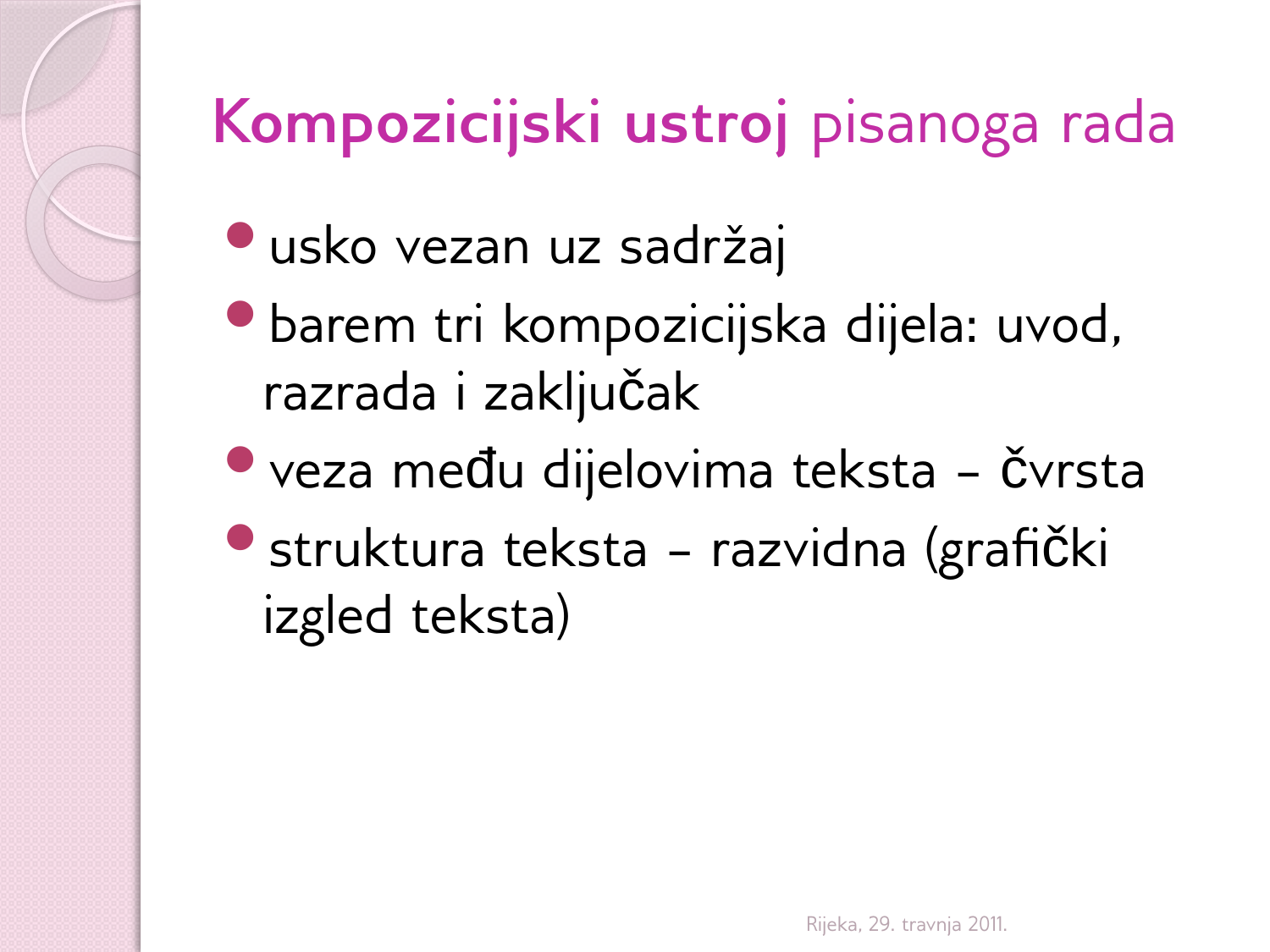

# Kompozicijski ustroj pisanoga rada
usko vezan uz sadržaj
barem tri kompozicijska dijela: uvod, razrada i zaključak
veza među dijelovima teksta – čvrsta
struktura teksta – razvidna (grafički izgled teksta)
Rijeka, 29. travnja 2011.